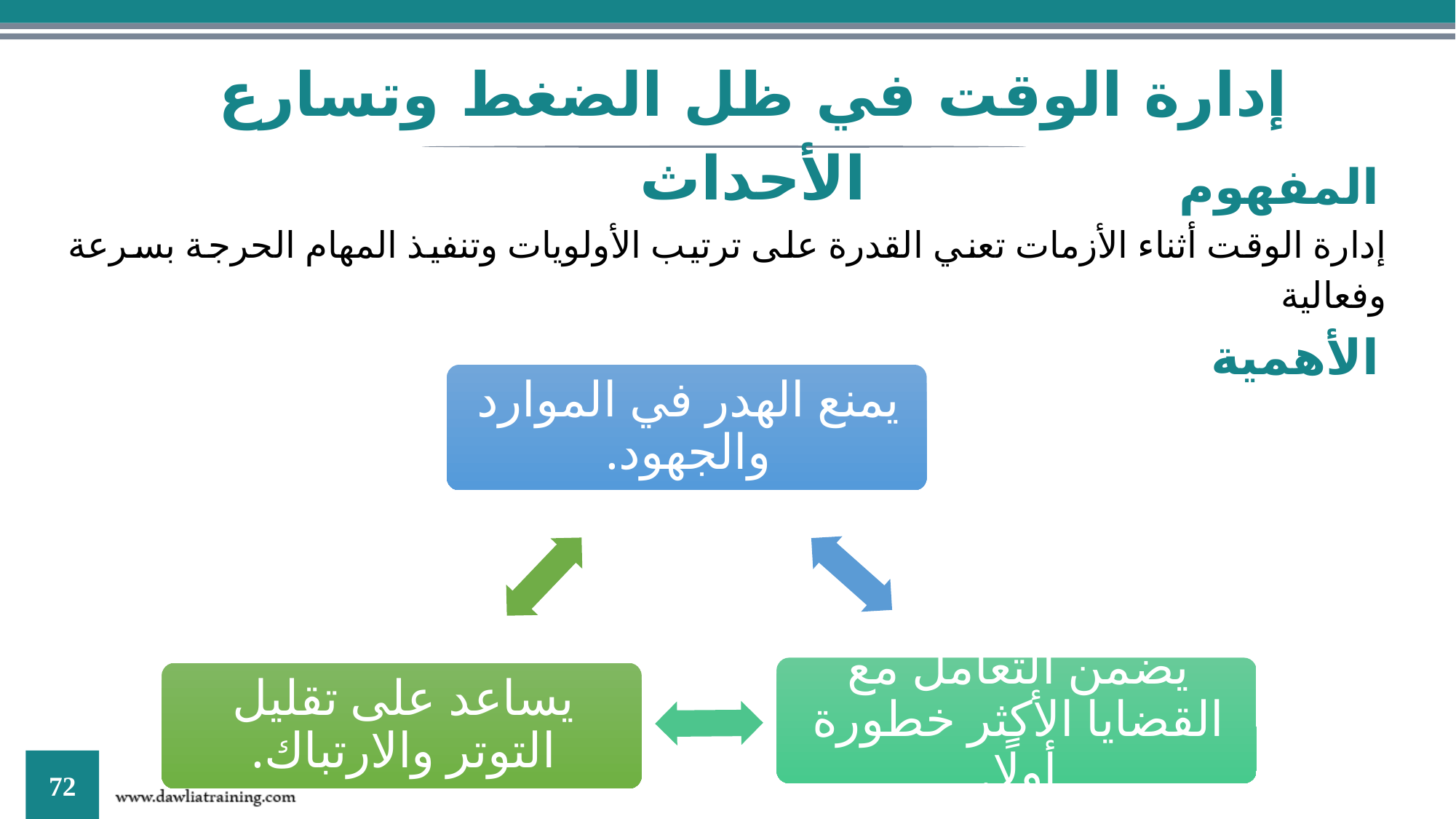

إدارة الوقت في ظل الضغط وتسارع الأحداث
المفهوم
إدارة الوقت أثناء الأزمات تعني القدرة على ترتيب الأولويات وتنفيذ المهام الحرجة بسرعة وفعالية
يمنع الهدر في الموارد والجهود.

يضمن التعامل مع القضايا الأكثر خطورة أولًا.

يساعد على تقليل التوتر والارتباك.

الأهمية